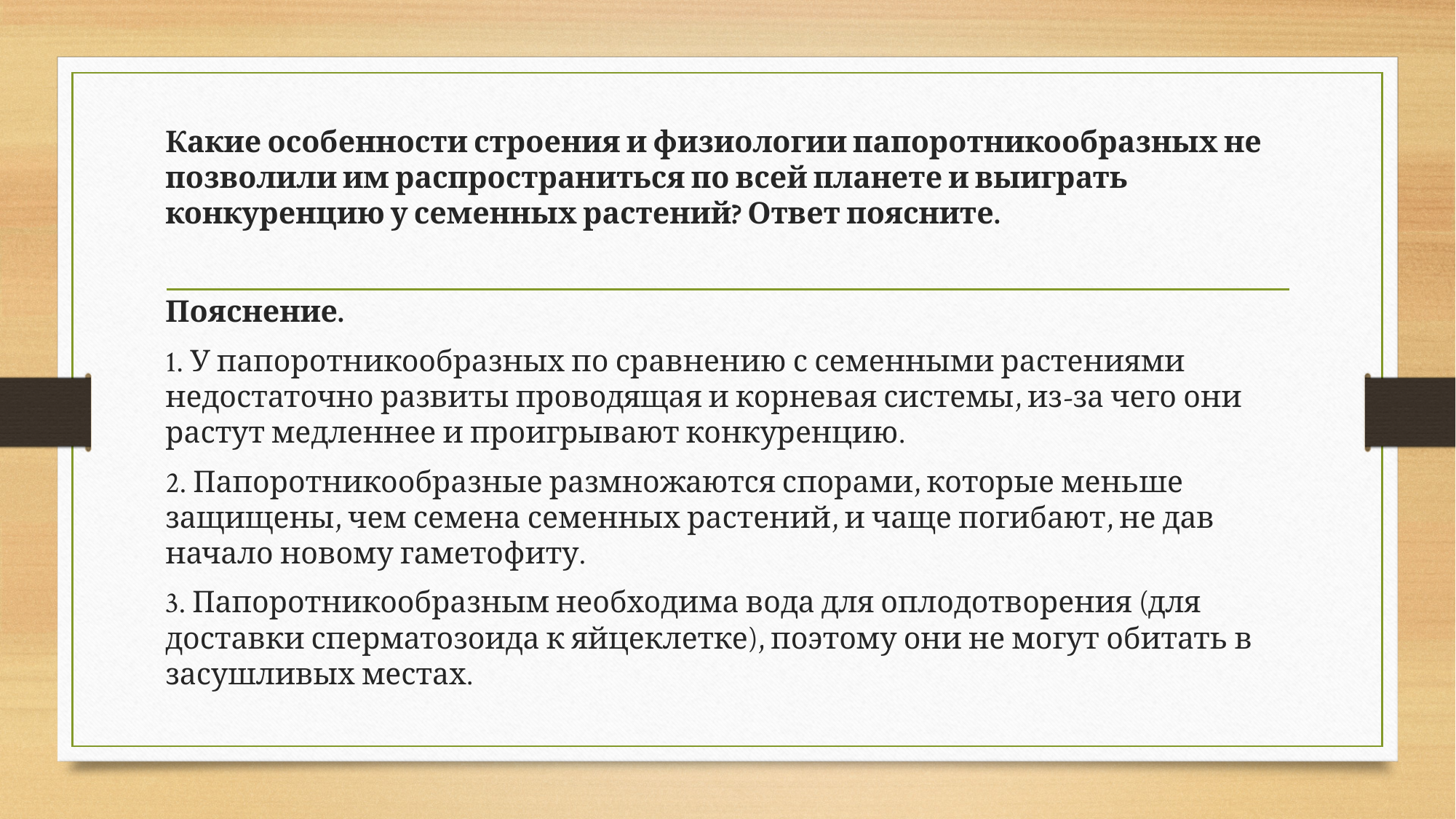

Какие особенности строения и физиологии папоротникообразных не позволили им распространиться по всей планете и выиграть конкуренцию у семенных растений? Ответ поясните.

Пояснение.
1. У папоротникообразных по сравнению с семенными растениями недостаточно развиты проводящая и корневая системы, из-за чего они растут медленнее и проигрывают конкуренцию.
2. Папоротникообразные размножаются спорами, которые меньше защищены, чем семена семенных растений, и чаще погибают, не дав начало новому гаметофиту.
3. Папоротникообразным необходима вода для оплодотворения (для доставки сперматозоида к яйцеклетке), поэтому они не могут обитать в засушливых местах.

#